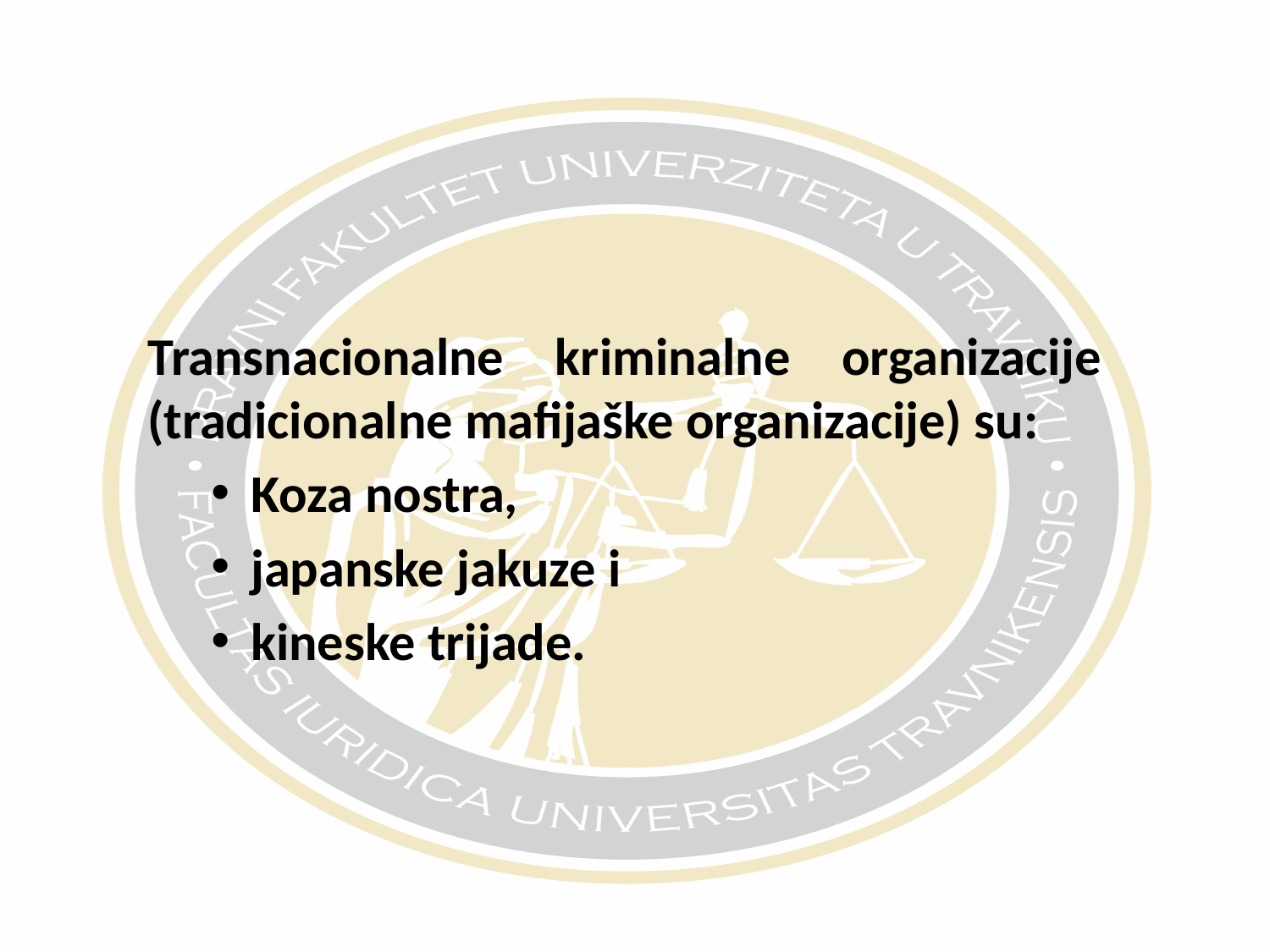

#
Transnacionalne kriminalne organizacije (tradicionalne mafijaške organizacije) su:
Koza nostra,
japanske jakuze i
kineske trijade.